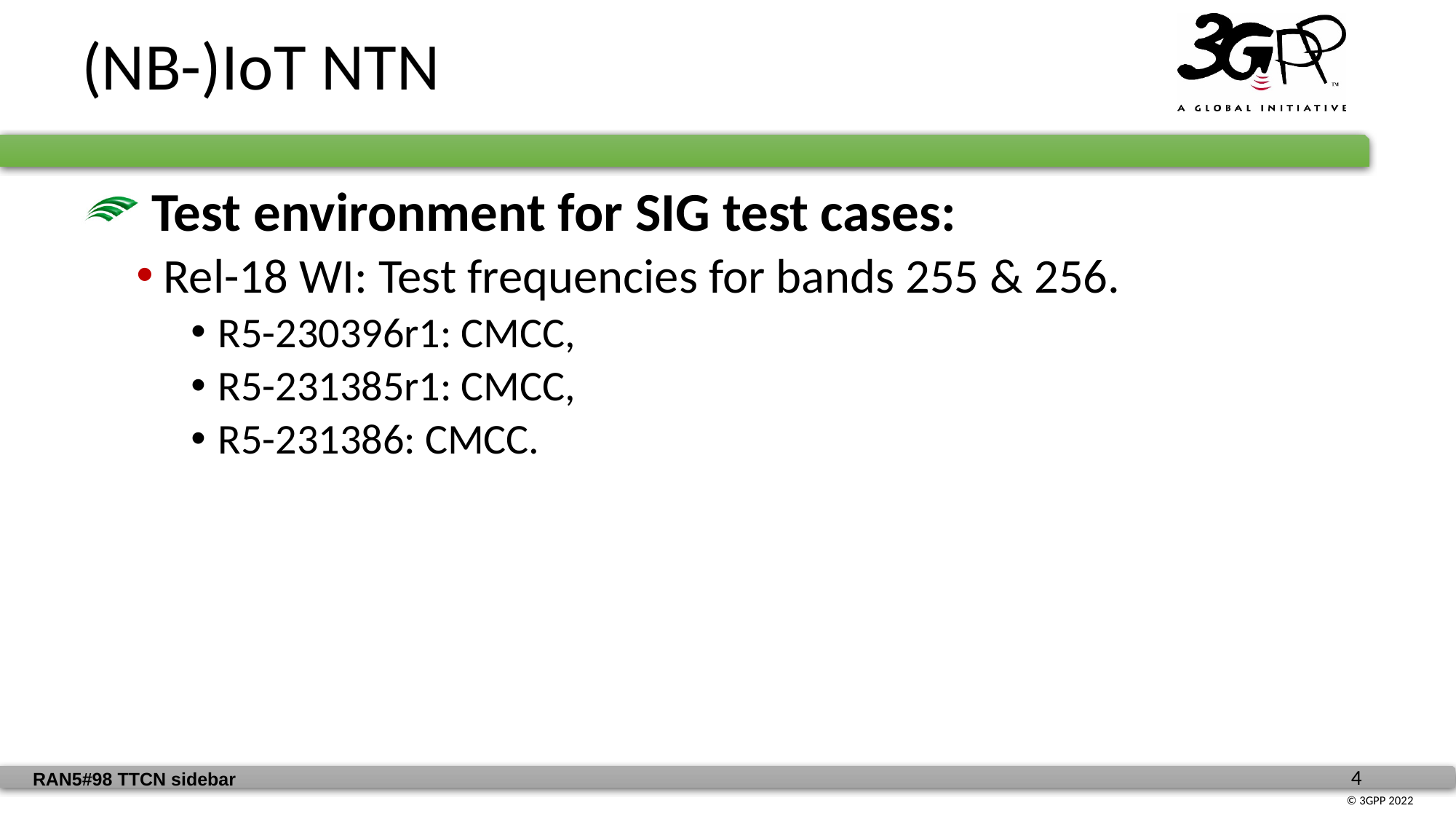

(NB-)IoT NTN
 Test environment for SIG test cases:
Rel-18 WI: Test frequencies for bands 255 & 256.
R5-230396r1: CMCC,
R5-231385r1: CMCC,
R5-231386: CMCC.